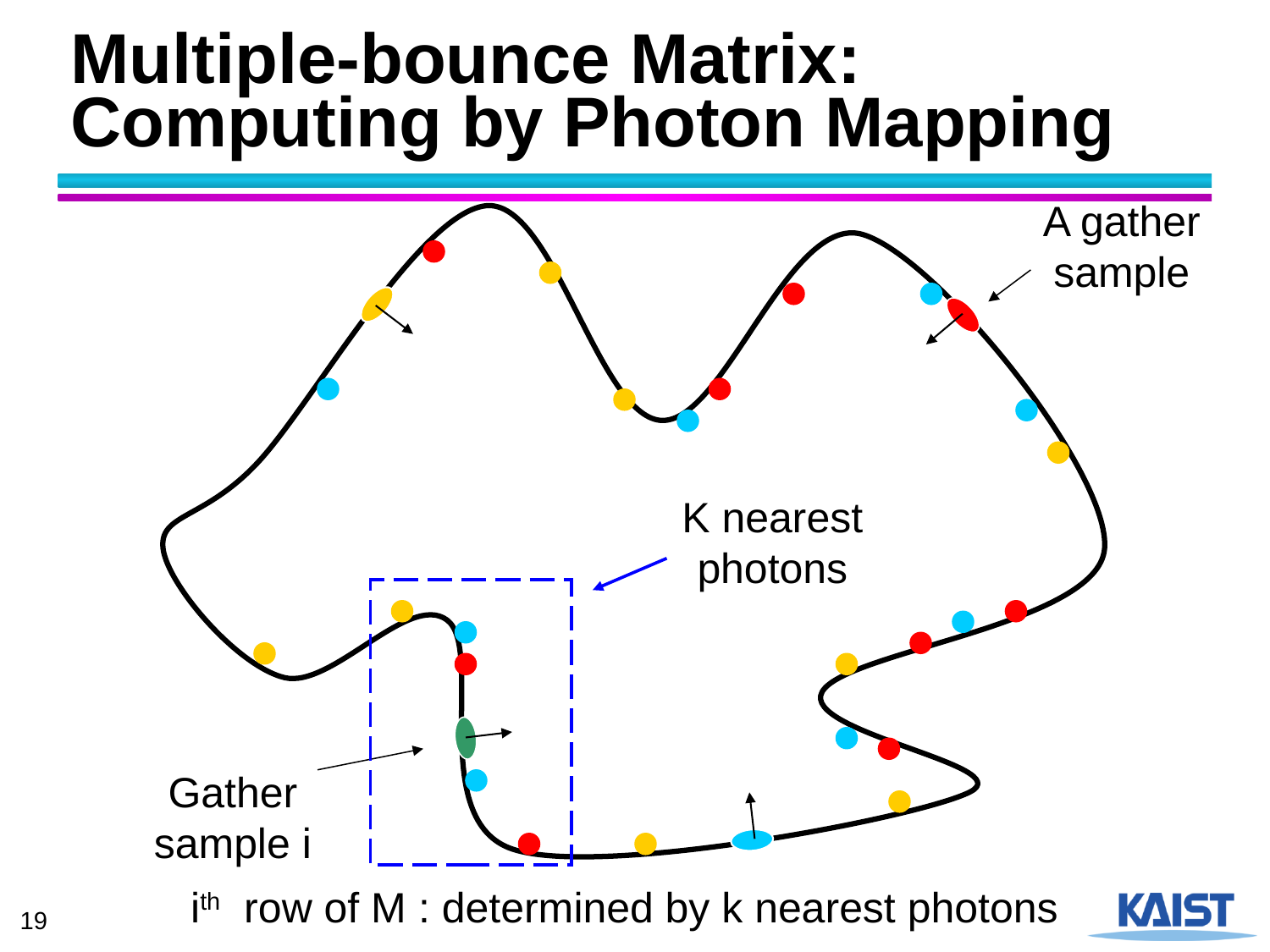

# Multiple-bounce Matrix: Computing by Photon Mapping
A gather sample

K nearest photons

Gather sample i

ith  row of M : determined by k nearest photons